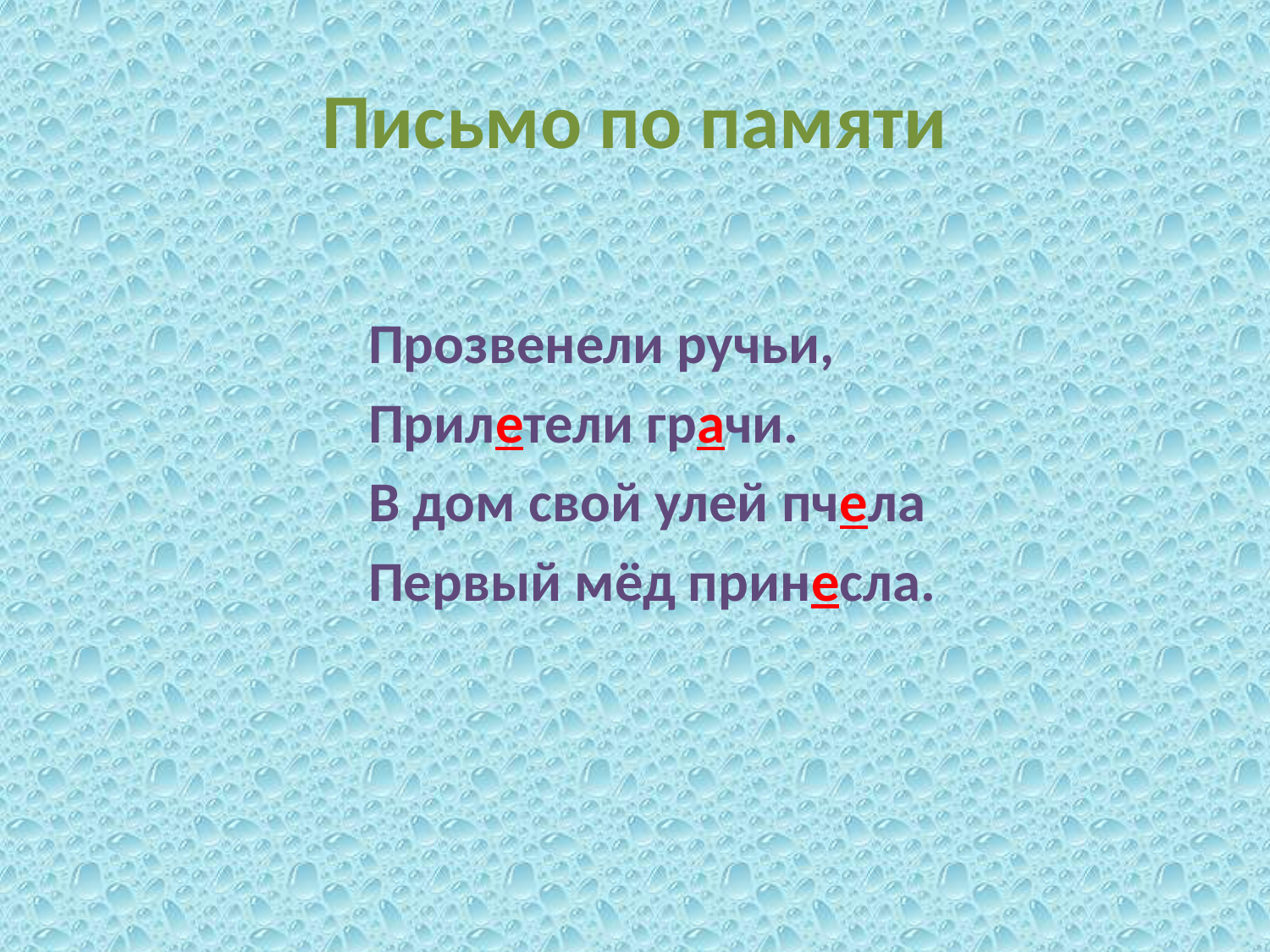

# Письмо по памяти

                       Прозвенели ручьи,
                       Прилетели грачи.
                       В дом свой улей пчела
                       Первый мёд принесла.